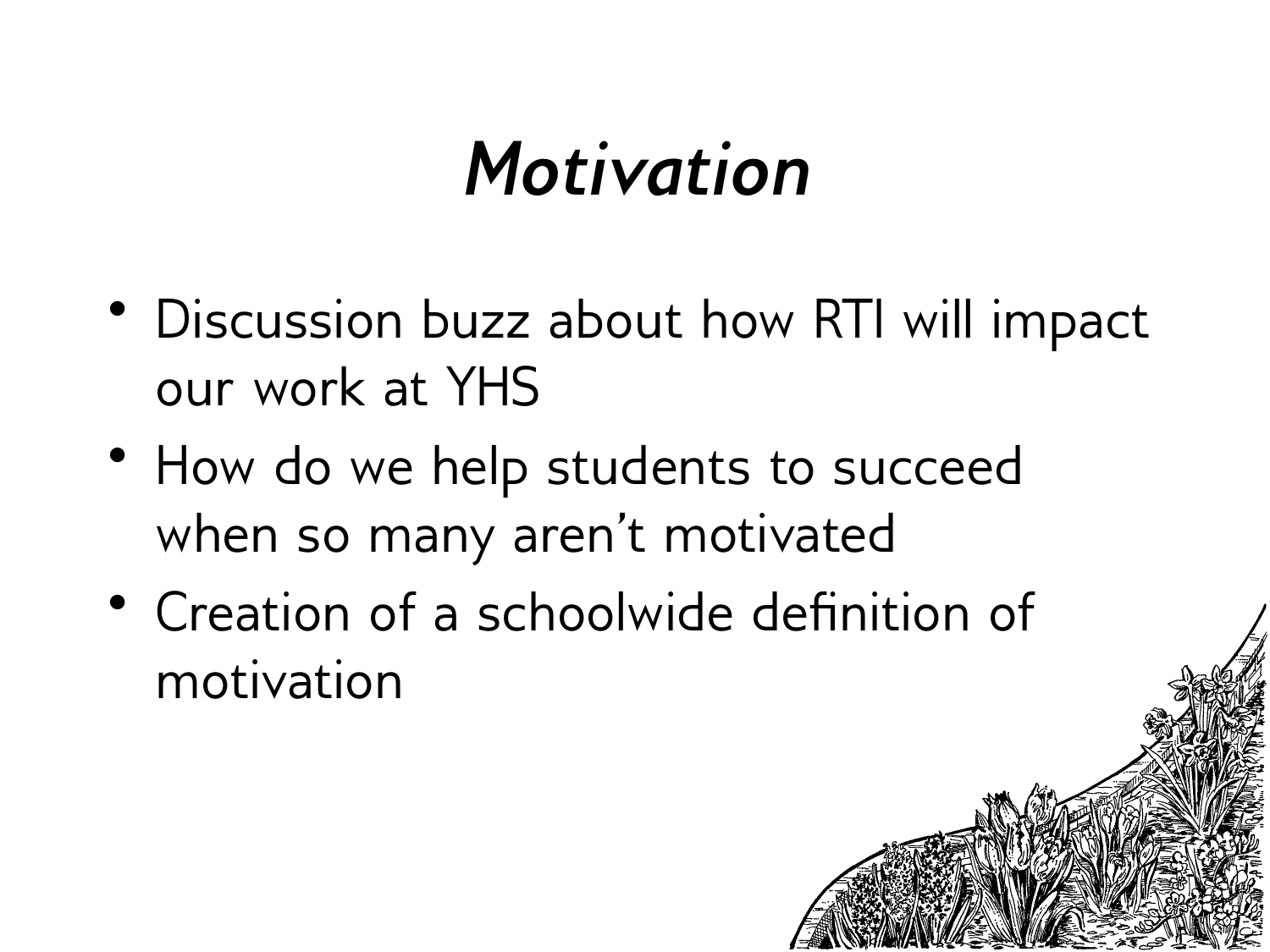

# Motivation
Discussion buzz about how RTI will impact our work at YHS
How do we help students to succeed when so many aren’t motivated
Creation of a schoolwide definition of motivation